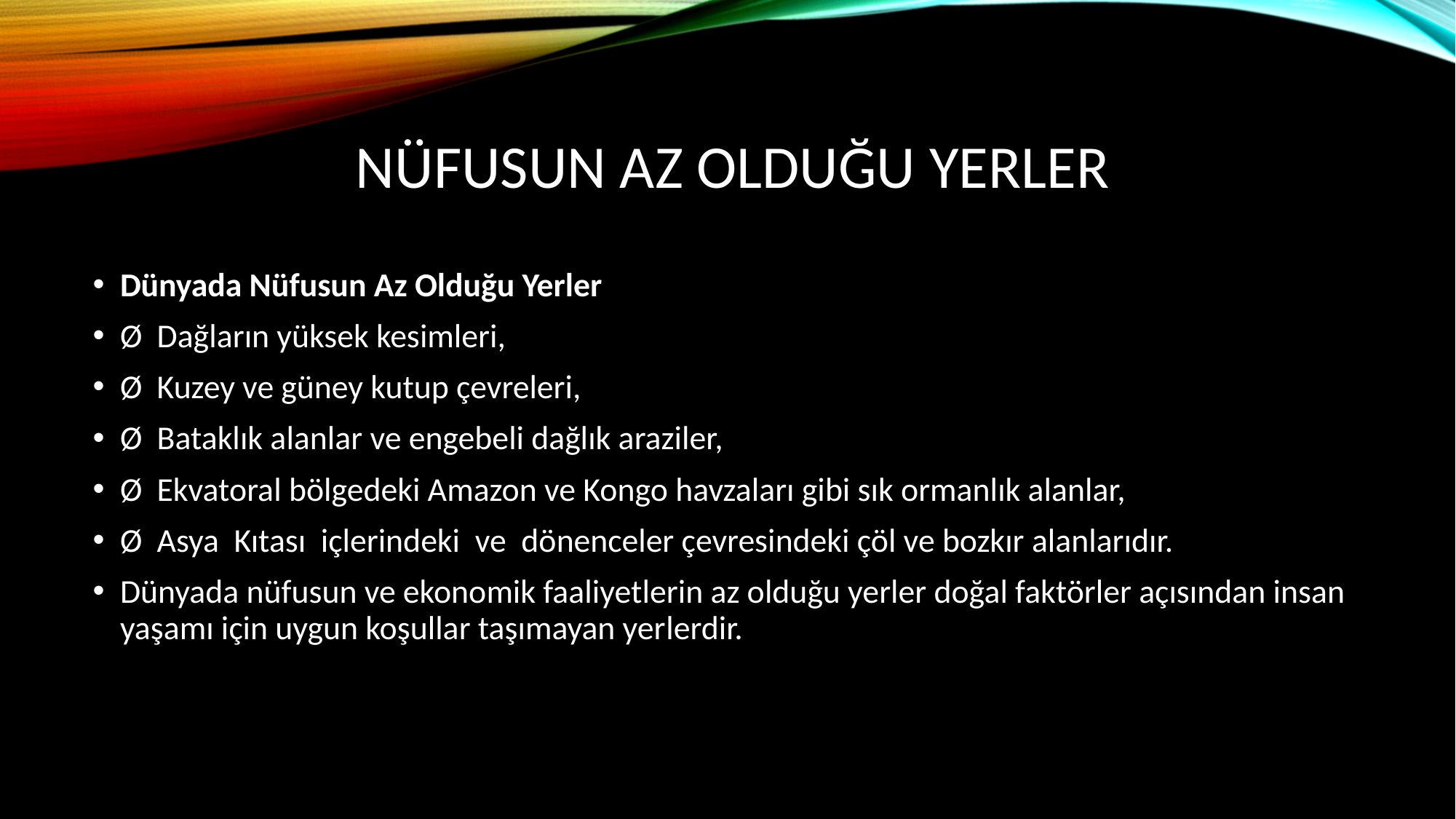

# NÜFUSUN AZ OLDUĞU YERLER
Dünyada Nüfusun Az Olduğu Yerler
Ø  Dağların yüksek kesimleri,
Ø  Kuzey ve güney kutup çevreleri,
Ø  Bataklık alanlar ve engebeli dağlık araziler,
Ø  Ekvatoral bölgedeki Amazon ve Kongo havzaları gibi sık ormanlık alanlar,
Ø  Asya  Kıtası  içlerindeki  ve  dönenceler çevresindeki çöl ve bozkır alanlarıdır.
Dünyada nüfusun ve ekonomik faaliyet­lerin az olduğu yerler doğal faktörler açısından insan yaşamı için uygun koşullar taşımayan yer­lerdir.